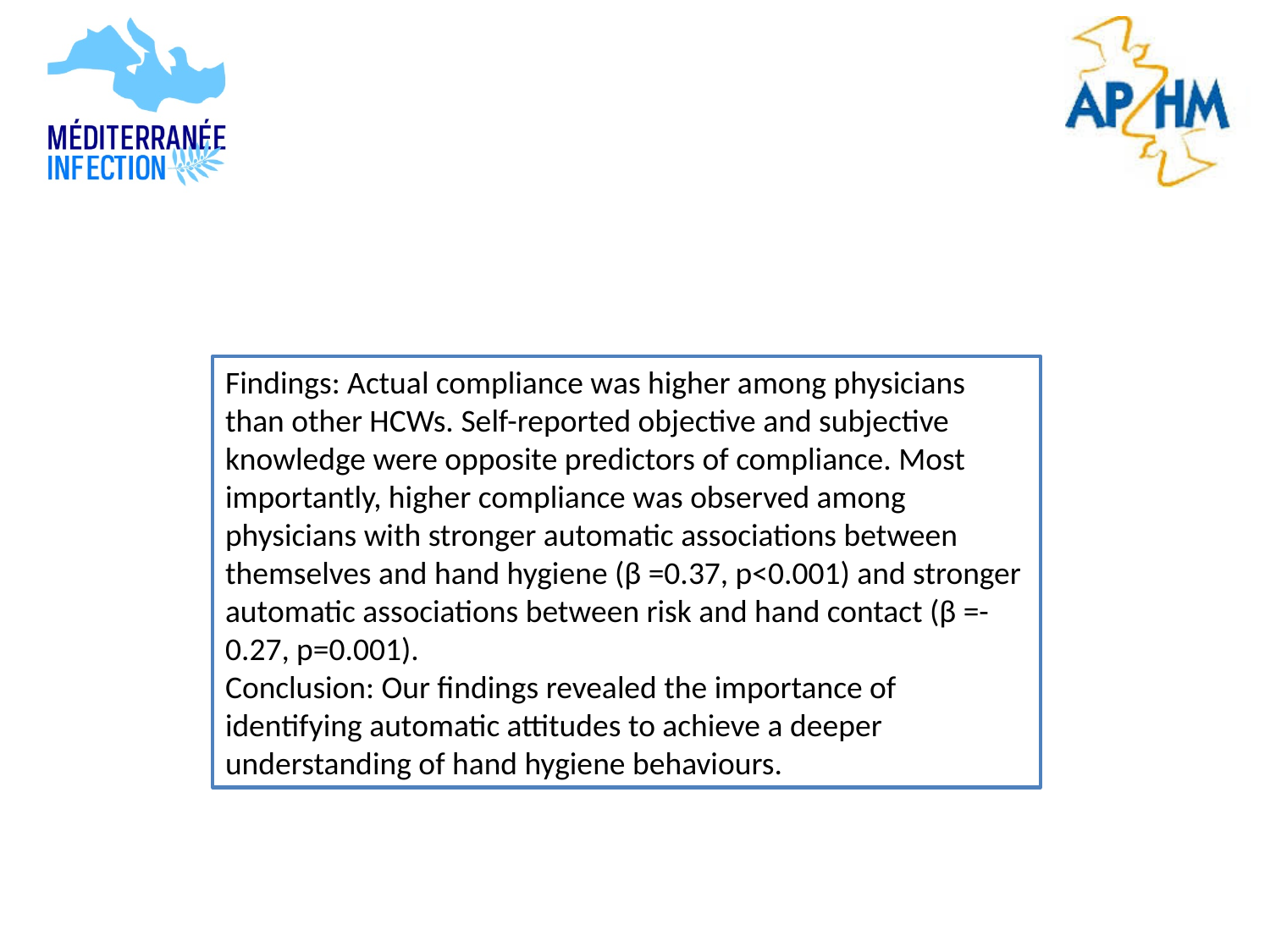

Findings: Actual compliance was higher among physicians than other HCWs. Self-reported objective and subjective knowledge were opposite predictors of compliance. Most importantly, higher compliance was observed among physicians with stronger automatic associations between themselves and hand hygiene (β =0.37, p<0.001) and stronger automatic associations between risk and hand contact (β =-0.27, p=0.001).
Conclusion: Our findings revealed the importance of identifying automatic attitudes to achieve a deeper understanding of hand hygiene behaviours.